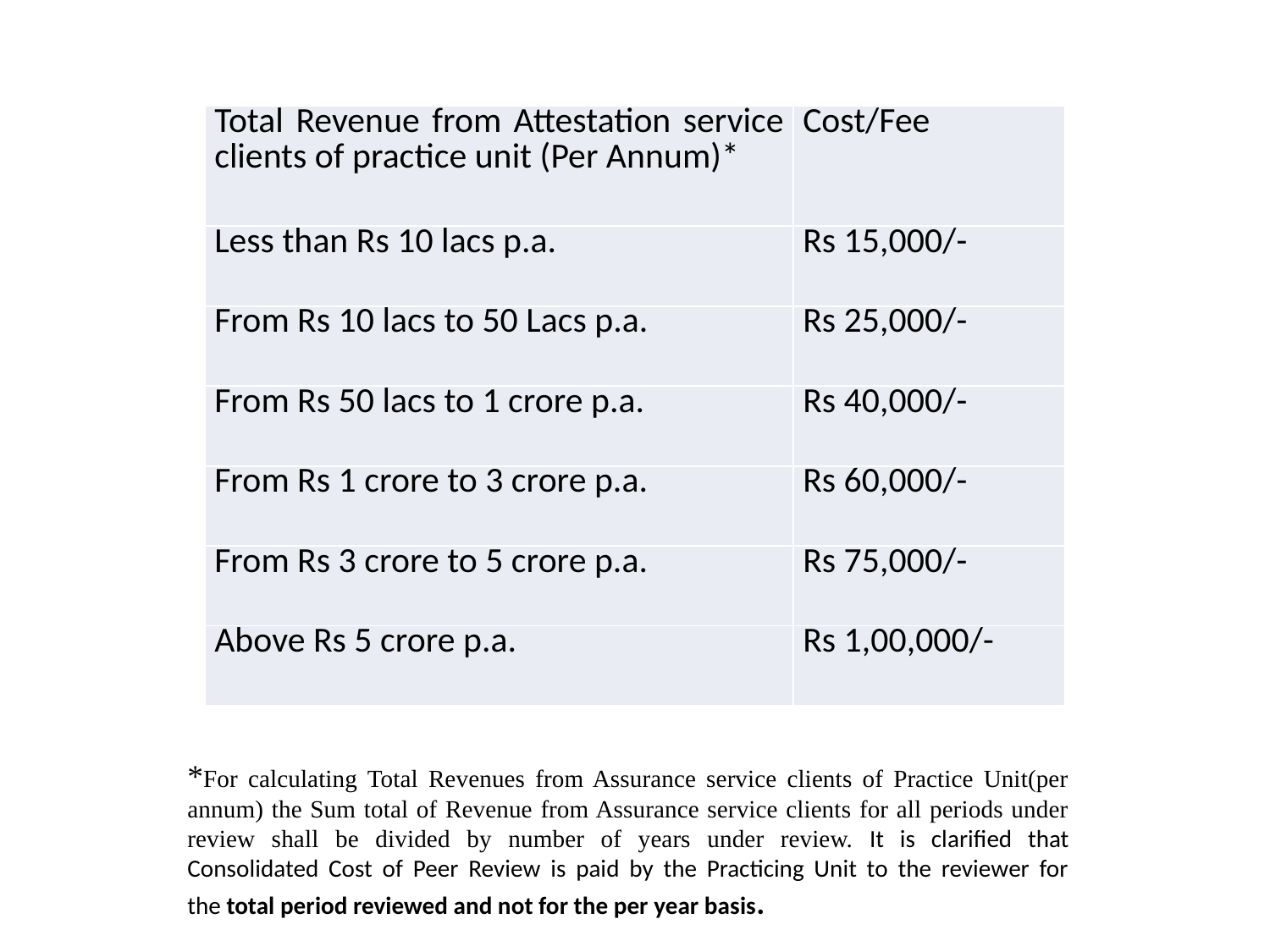

| Total Revenue from Attestation service clients of practice unit (Per Annum)\* | Cost/Fee |
| --- | --- |
| Less than Rs 10 lacs p.a. | Rs 15,000/- |
| From Rs 10 lacs to 50 Lacs p.a. | Rs 25,000/- |
| From Rs 50 lacs to 1 crore p.a. | Rs 40,000/- |
| From Rs 1 crore to 3 crore p.a. | Rs 60,000/- |
| From Rs 3 crore to 5 crore p.a. | Rs 75,000/- |
| Above Rs 5 crore p.a. | Rs 1,00,000/- |

*For calculating Total Revenues from Assurance service clients of Practice Unit(per annum) the Sum total of Revenue from Assurance service clients for all periods under review shall be divided by number of years under review. It is clarified that Consolidated Cost of Peer Review is paid by the Practicing Unit to the reviewer for the total period reviewed and not for the per year basis.